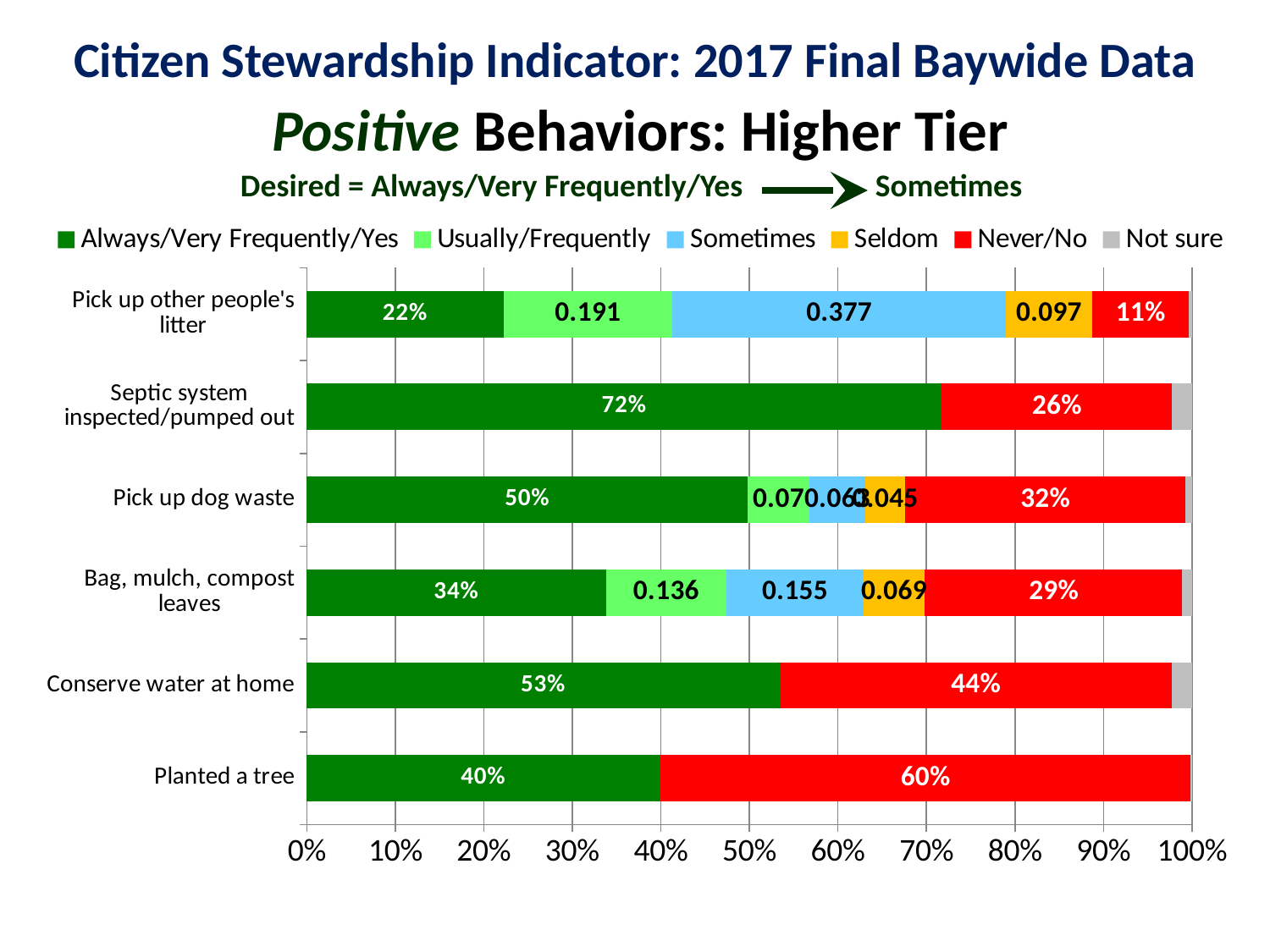

Citizen Stewardship Indicator: 2017 Final Baywide Data
# Positive Behaviors: Higher Tier
Desired = Always/Very Frequently/Yes		Sometimes

### Chart

| Category | Always/Very Frequently/Yes | Usually/Frequently | Sometimes | Seldom | Never/No | Not sure |
|---|---|---|---|---|---|---|
| Planted a tree | 0.399 | None | None | None | 0.599 | 0.003 |
| Conserve water at home | 0.534 | None | None | None | 0.443 | 0.023 |
| Bag, mulch, compost leaves | 0.338 | 0.136 | 0.155 | 0.069 | 0.291 | 0.011 |
| Pick up dog waste | 0.498 | 0.07 | 0.063 | 0.045 | 0.316 | 0.009 |
| Septic system inspected/pumped out | 0.717 | None | None | None | 0.26 | 0.023 |
| Pick up other people's litter | 0.222 | 0.191 | 0.377 | 0.097 | 0.109 | 0.004 |